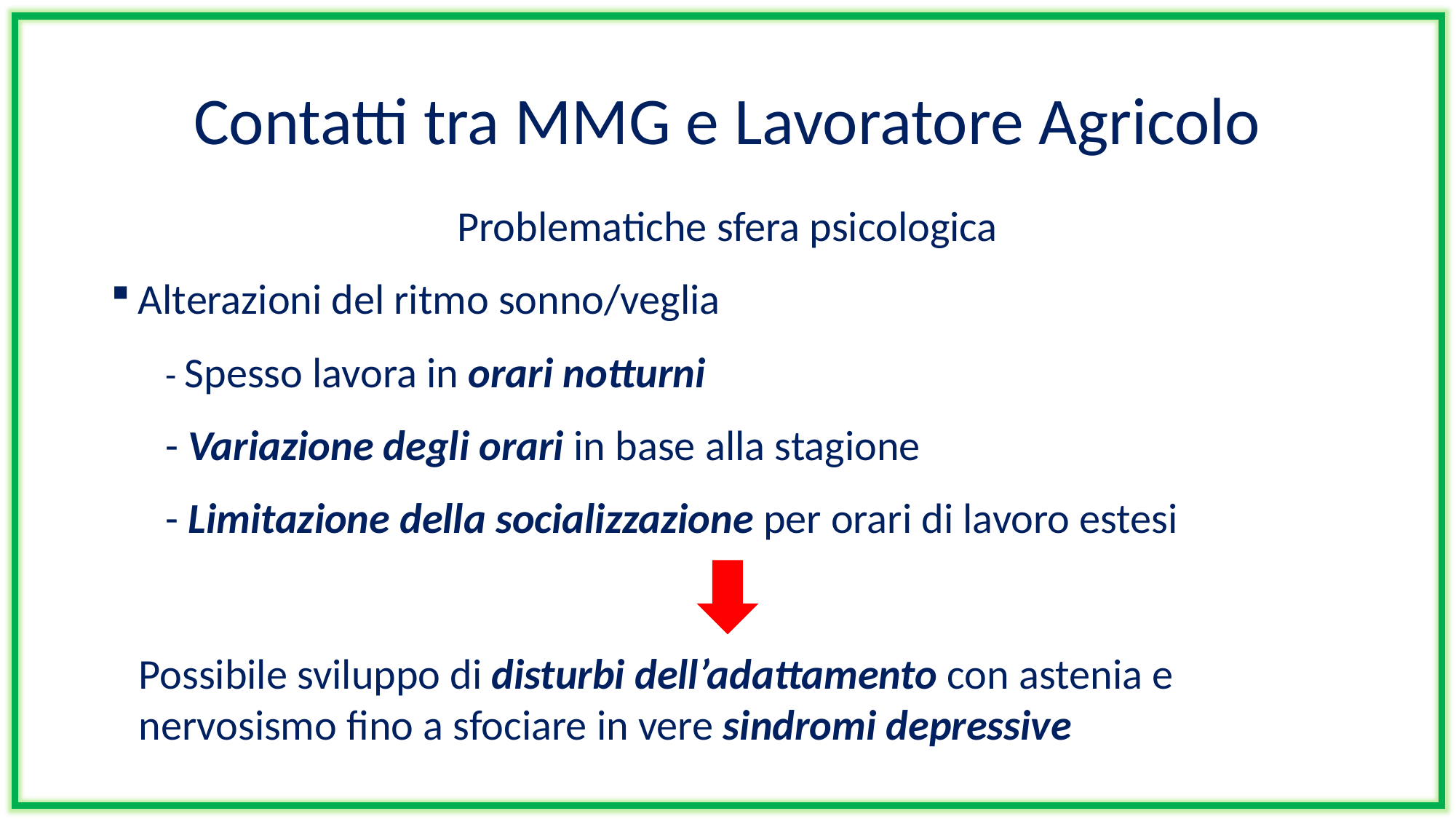

# Contatti tra MMG e Lavoratore Agricolo
Problematiche sfera psicologica
Alterazioni del ritmo sonno/veglia
- Spesso lavora in orari notturni
- Variazione degli orari in base alla stagione
- Limitazione della socializzazione per orari di lavoro estesi

Possibile sviluppo di disturbi dell’adattamento con astenia e nervosismo fino a sfociare in vere sindromi depressive